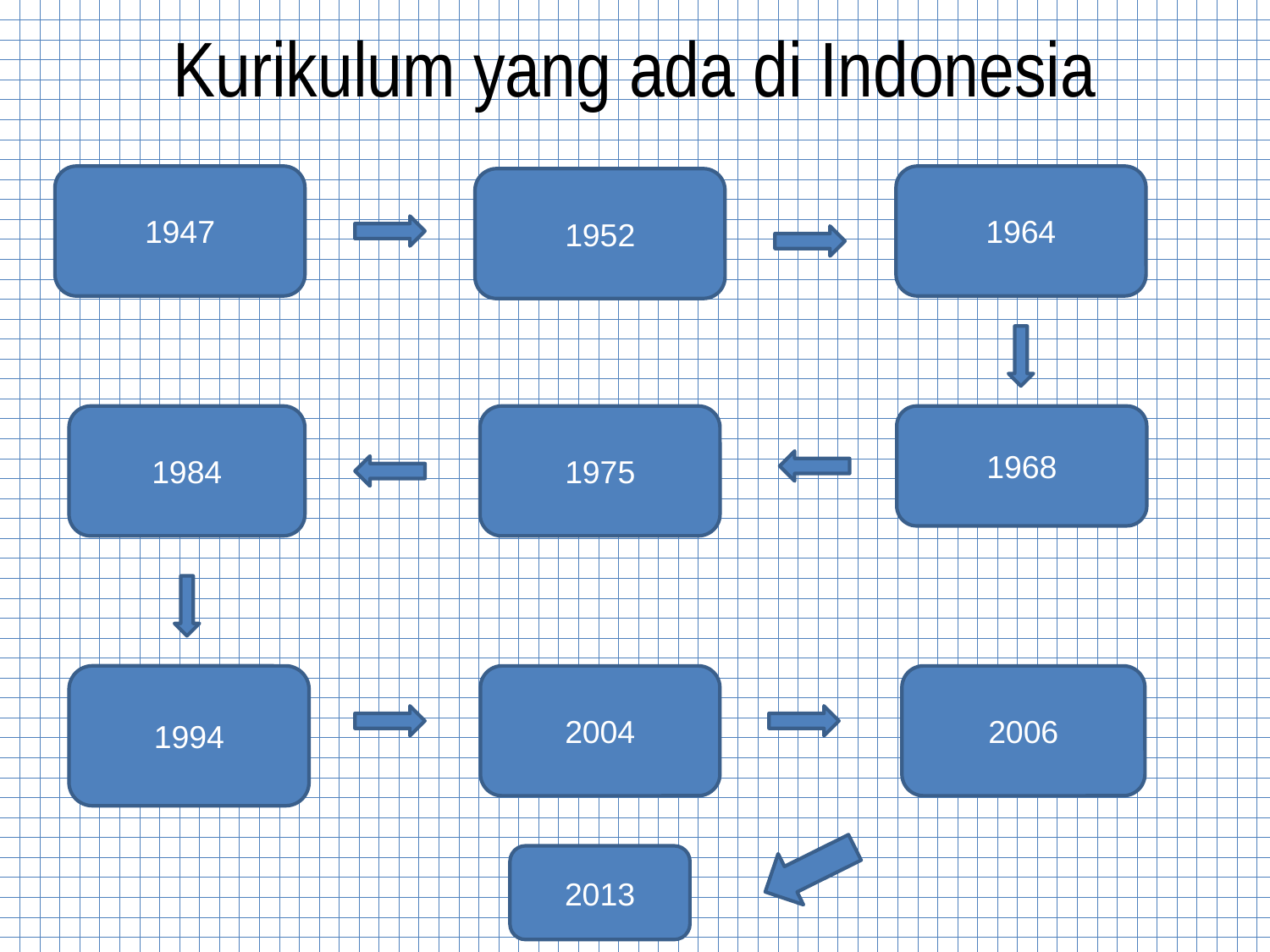

# Kurikulum yang ada di Indonesia
1947
1964
1952

1984
1975
1968

1994
2004
2006

2013